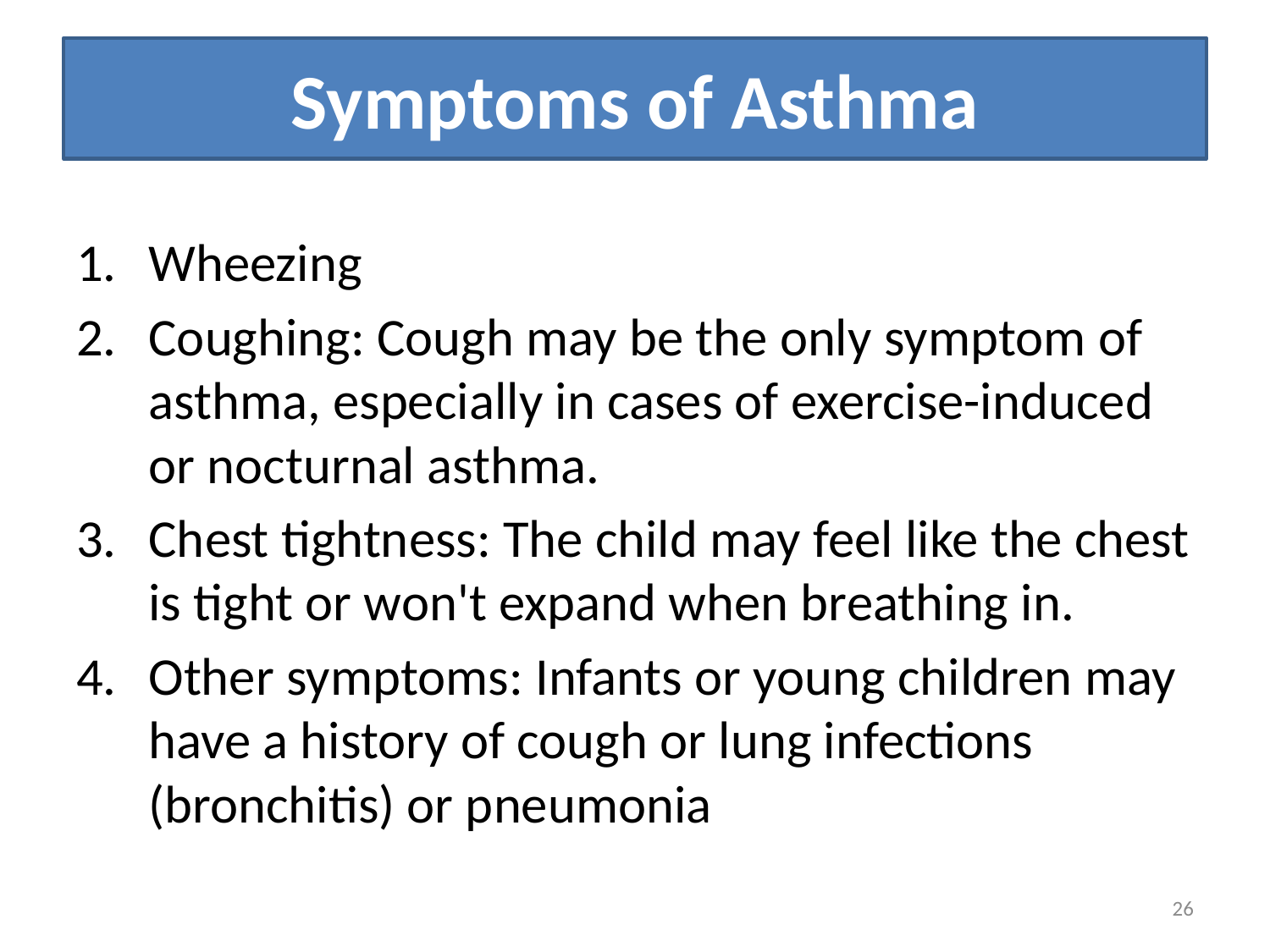

# Symptoms of Asthma
Wheezing
Coughing: Cough may be the only symptom of asthma, especially in cases of exercise-induced or nocturnal asthma.
Chest tightness: The child may feel like the chest is tight or won't expand when breathing in.
Other symptoms: Infants or young children may have a history of cough or lung infections (bronchitis) or pneumonia

26